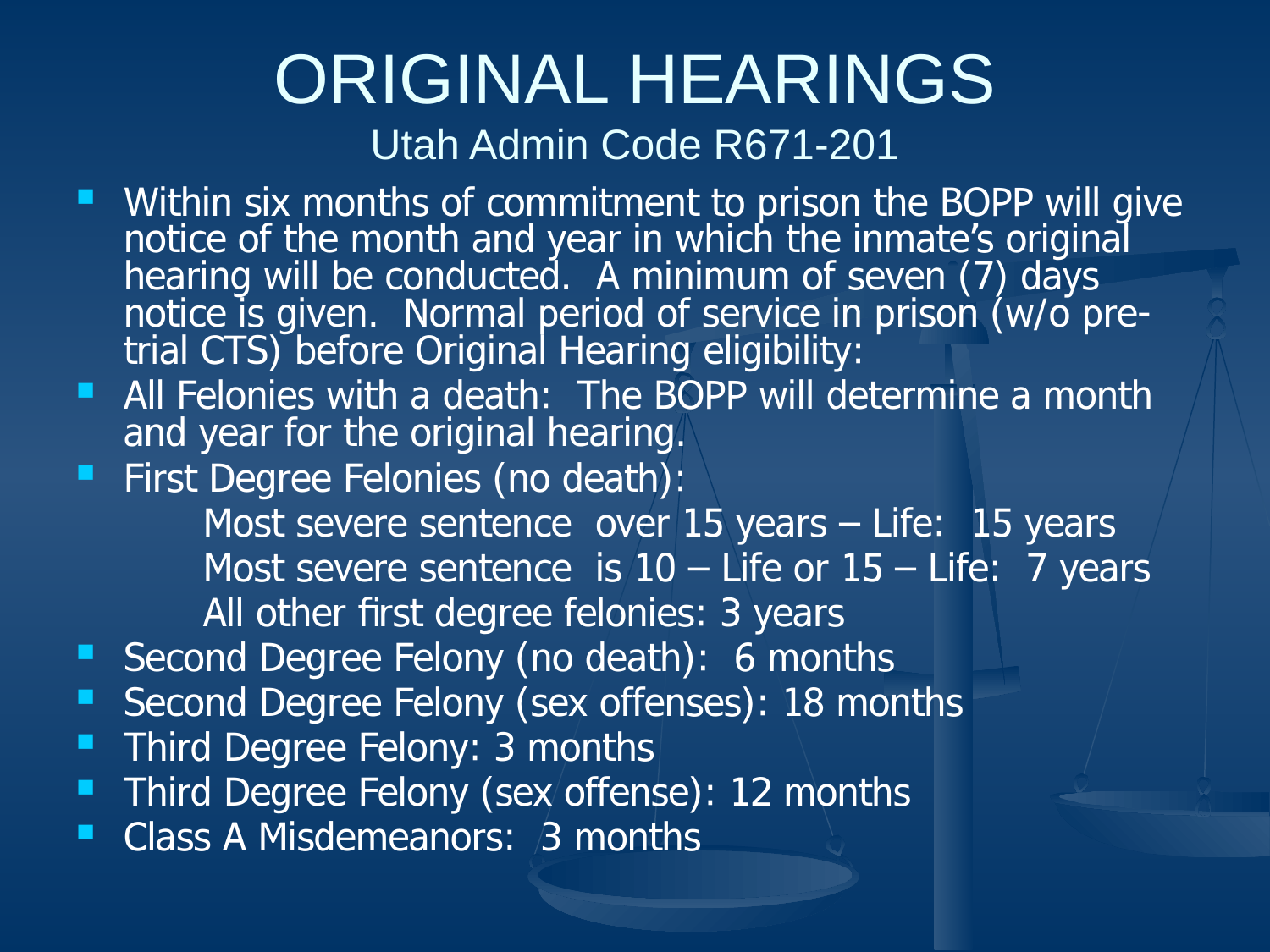

# ORIGINAL HEARINGS Utah Admin Code R671-201
Within six months of commitment to prison the BOPP will give notice of the month and year in which the inmate’s original hearing will be conducted.  A minimum of seven (7) days notice is given.  Normal period of service in prison (w/o pre-trial CTS) before Original Hearing eligibility:
All Felonies with a death:  The BOPP will determine a month and year for the original hearing.
First Degree Felonies (no death):
	Most severe sentence  over 15 years – Life:  15 years
	Most severe sentence  is 10 – Life or 15 – Life:  7 years
	All other first degree felonies: 3 years
Second Degree Felony (no death):  6 months
Second Degree Felony (sex offenses): 18 months
Third Degree Felony: 3 months
Third Degree Felony (sex offense): 12 months
Class A Misdemeanors:  3 months